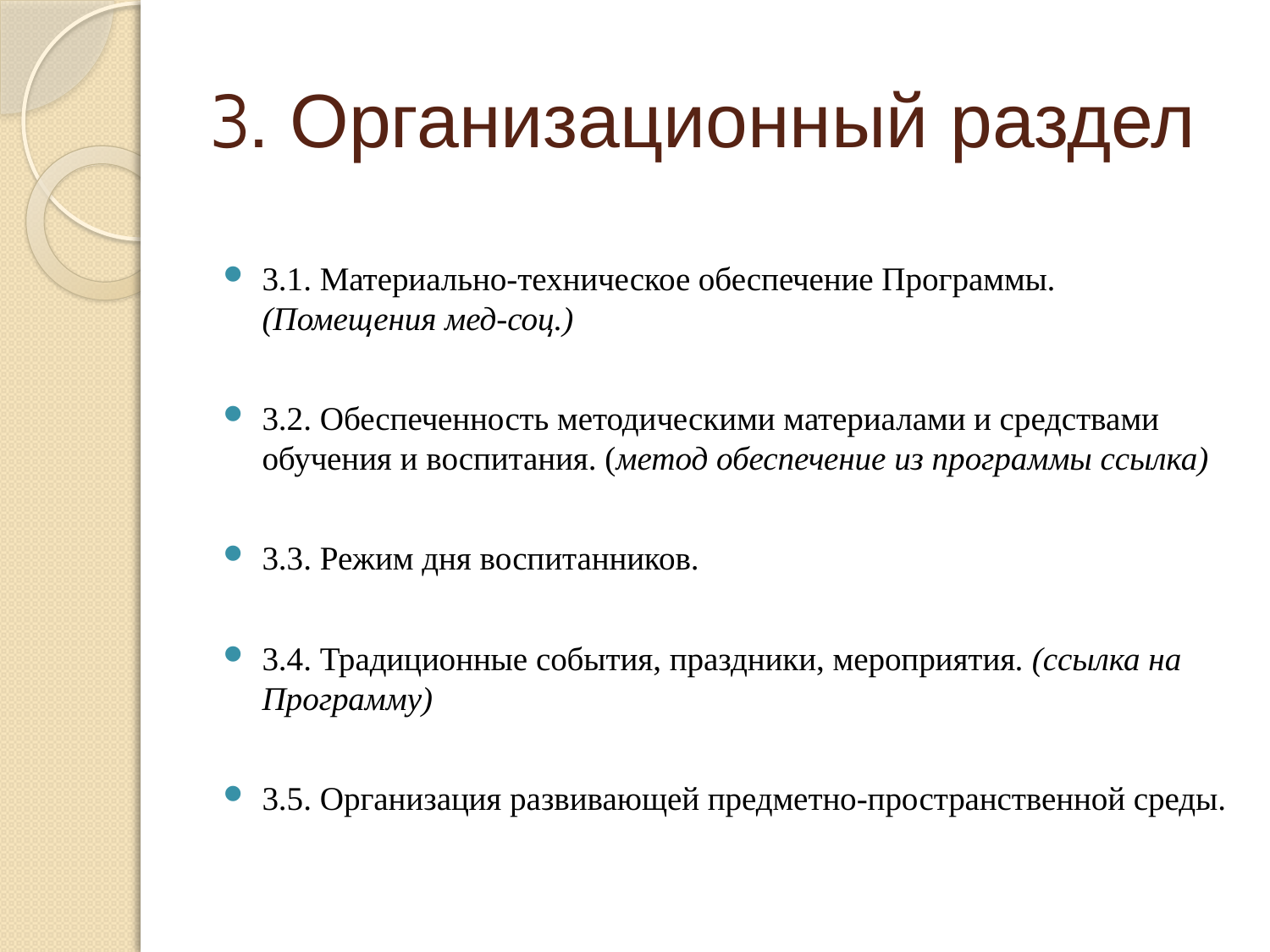

# 3. Организационный раздел

3.1. Материально-техническое обеспечение Программы.   (Помещения мед-соц.)

3.2. Обеспеченность методическими материалами и средствами обучения и воспитания. (метод обеспечение из программы ссылка)

3.3. Режим дня воспитанников.

3.4. Традиционные события, праздники, мероприятия. (ссылка на Программу)

3.5. Организация развивающей предметно-пространственной среды.